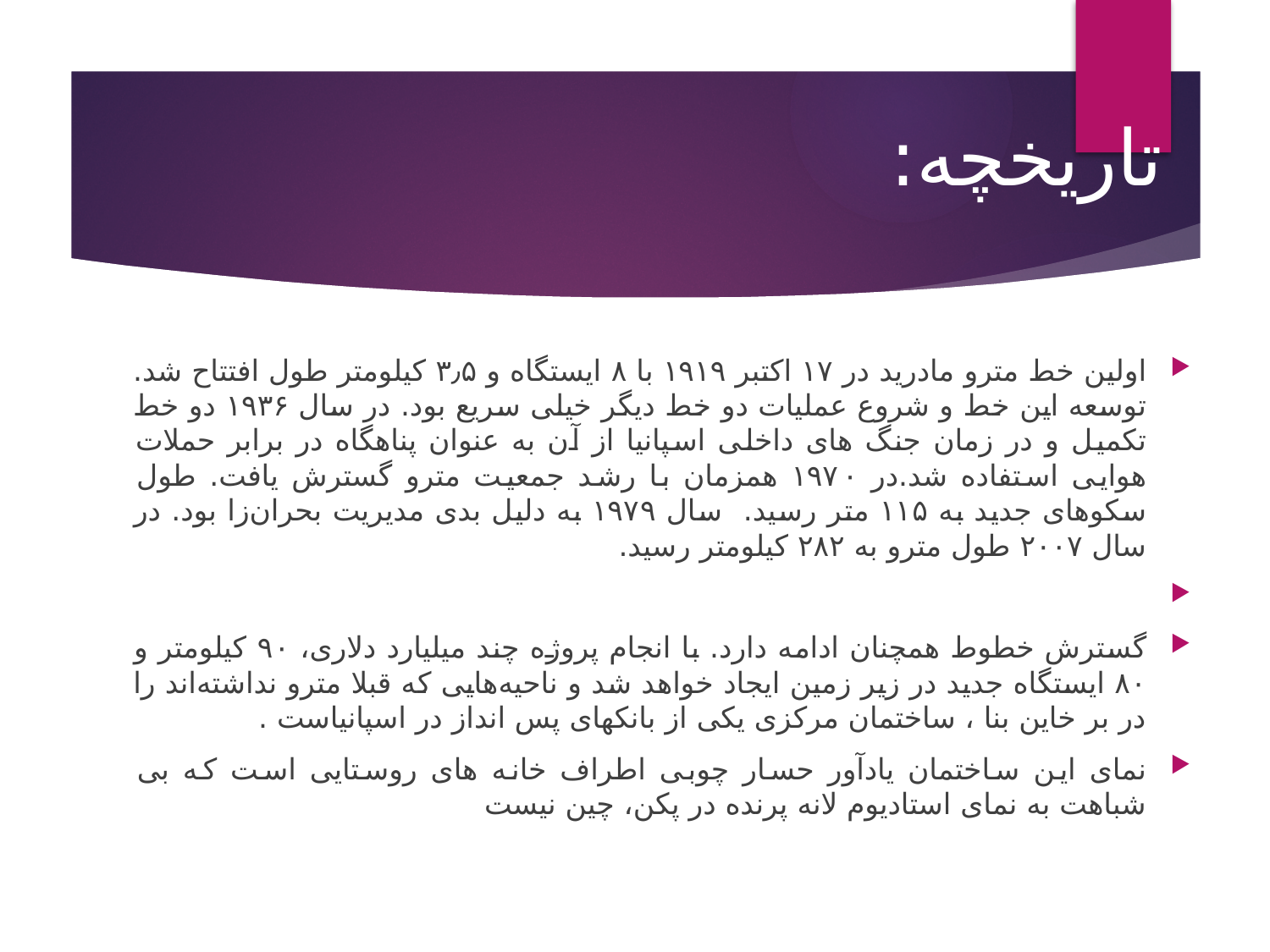

# تاریخچه:
اولین خط مترو مادرید در ۱۷ اکتبر ۱۹۱۹ با ۸ ایستگاه و ۳٫۵ کیلومتر طول افتتاح شد. توسعه این خط و شروع عملیات دو خط دیگر خیلی سریع بود. در سال ۱۹۳۶ دو خط تکمیل و در زمان جنگ های داخلی اسپانیا از آن به عنوان پناهگاه در برابر حملات هوایی استفاده شد.در ۱۹۷۰ همزمان با رشد جمعیت مترو گسترش یافت. طول سکوهای جدید به ۱۱۵ متر رسید.  سال ۱۹۷۹ به دلیل بدی مدیریت بحران‌زا بود. در سال ۲۰۰۷ طول مترو به ۲۸۲ کیلومتر رسید.

گسترش خطوط همچنان ادامه دارد. با انجام پروژه چند میلیارد دلاری، ۹۰ کیلومتر و ۸۰ ایستگاه جدید در زیر زمین ایجاد خواهد شد و ناحیه‌هایی که قبلا مترو نداشته‌اند را در بر خاین بنا ، ساختمان مرکزی یکی از بانکهای پس انداز در اسپانیاست .
نمای این ساختمان یادآور حسار چوبی اطراف خانه های روستایی است که بی شباهت به نمای استادیوم لانه پرنده در پکن، چین نیست